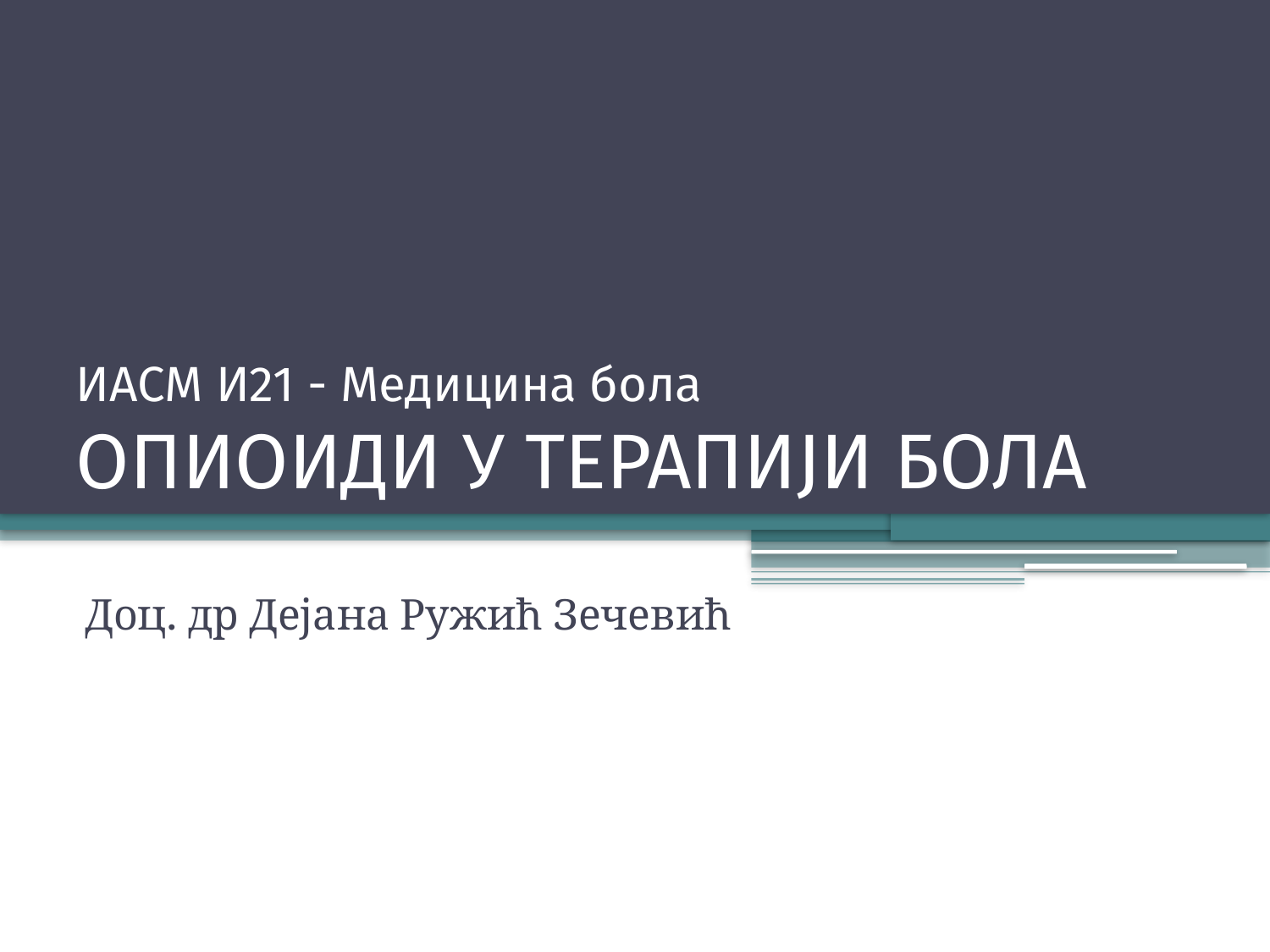

# ИАСМ И21 - Медицина бола ОПИОИДИ У ТЕРАПИЈИ БОЛА
Доц. др Дејана Ружић Зечевић